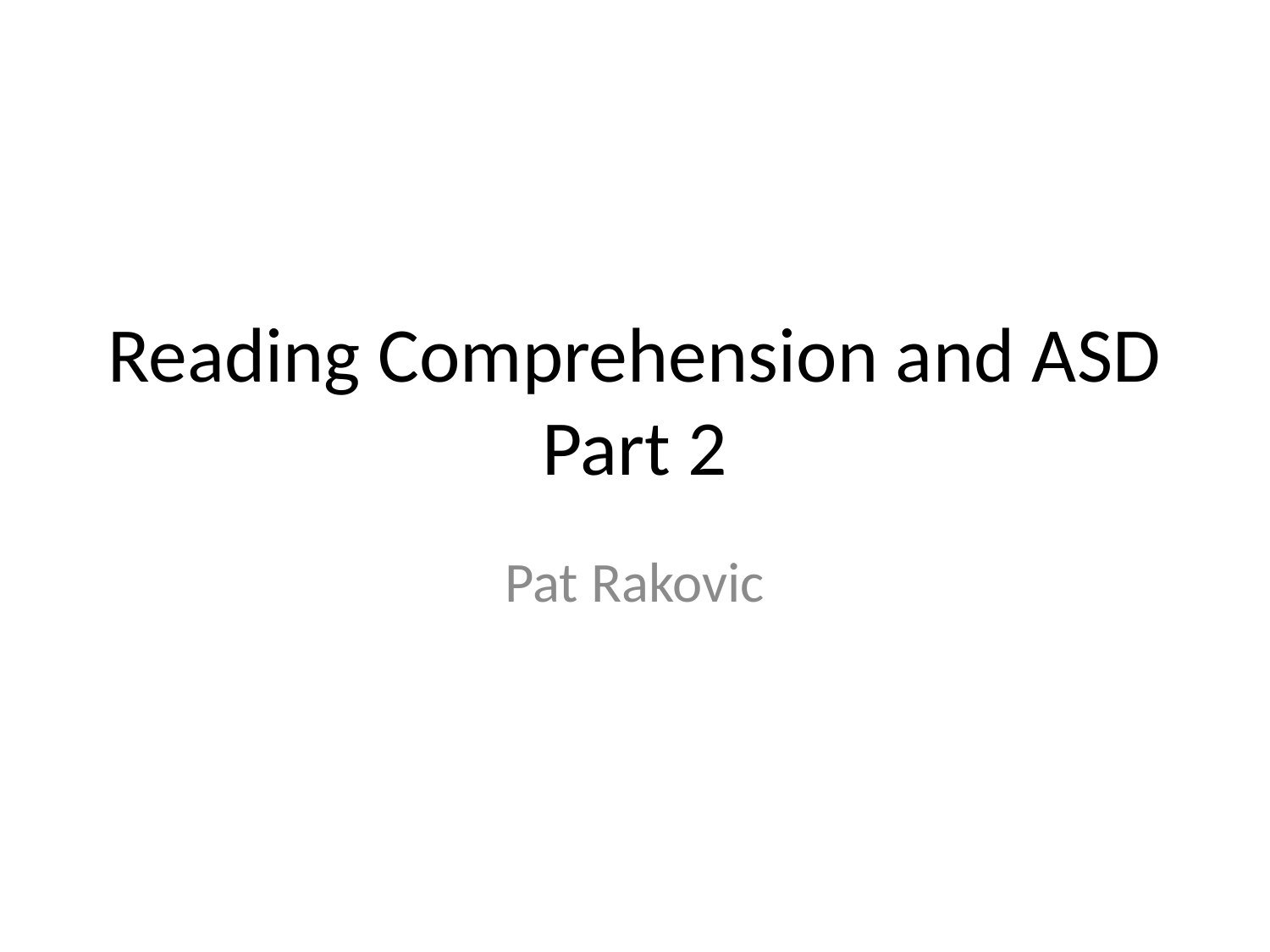

# Reading Comprehension and ASD Part 2
Pat Rakovic